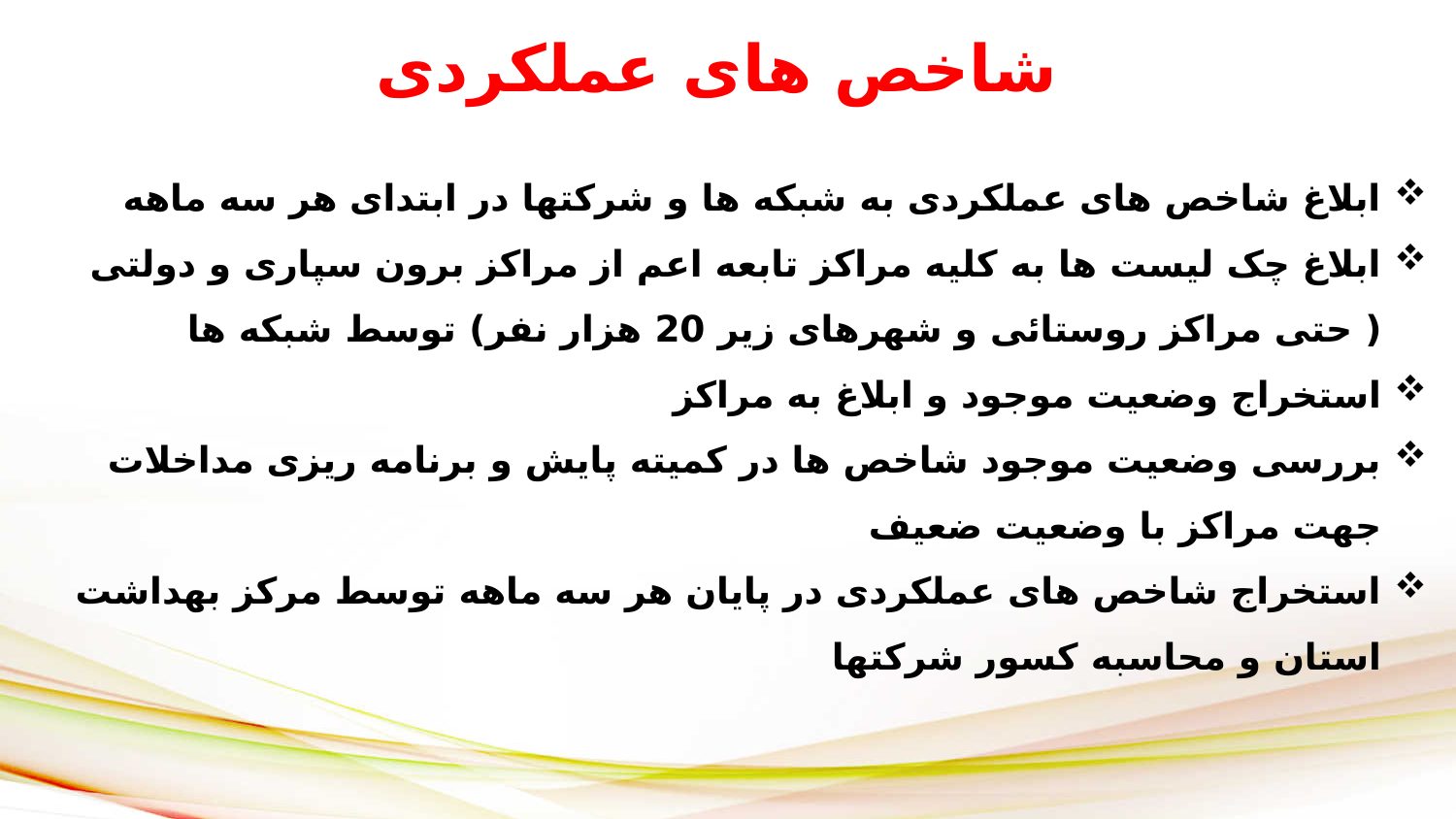

شاخص های عملکردی
ابلاغ شاخص های عملکردی به شبکه ها و شرکتها در ابتدای هر سه ماهه
ابلاغ چک لیست ها به کلیه مراکز تابعه اعم از مراکز برون سپاری و دولتی ( حتی مراکز روستائی و شهرهای زیر 20 هزار نفر) توسط شبکه ها
استخراج وضعیت موجود و ابلاغ به مراکز
بررسی وضعیت موجود شاخص ها در کمیته پایش و برنامه ریزی مداخلات جهت مراکز با وضعیت ضعیف
استخراج شاخص های عملکردی در پایان هر سه ماهه توسط مرکز بهداشت استان و محاسبه کسور شرکتها